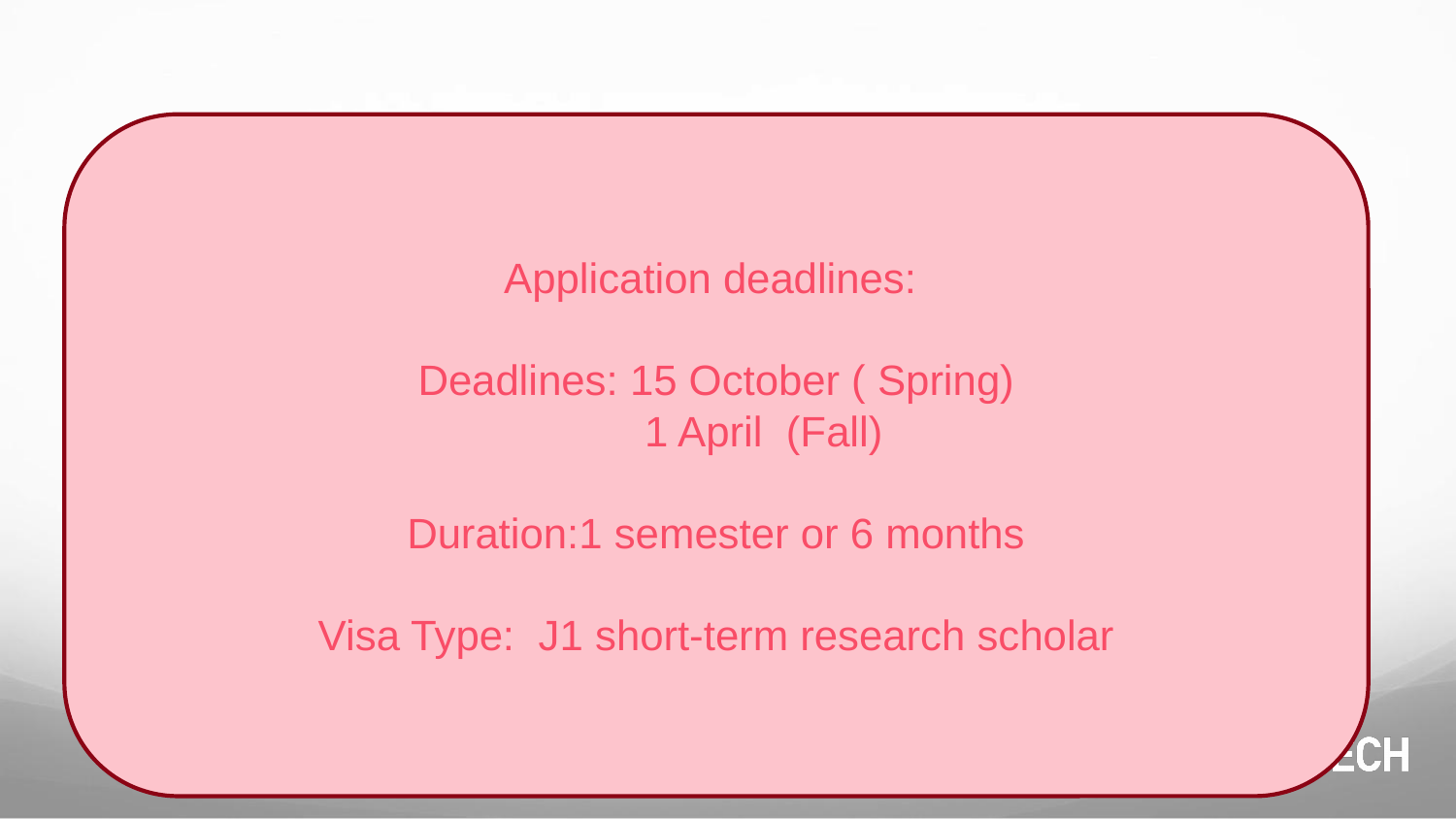

#
Application deadlines:

Deadlines: 15 October ( Spring)
        1 April  (Fall)

Duration:1 semester or 6 months

Visa Type:  J1 short-term research scholar